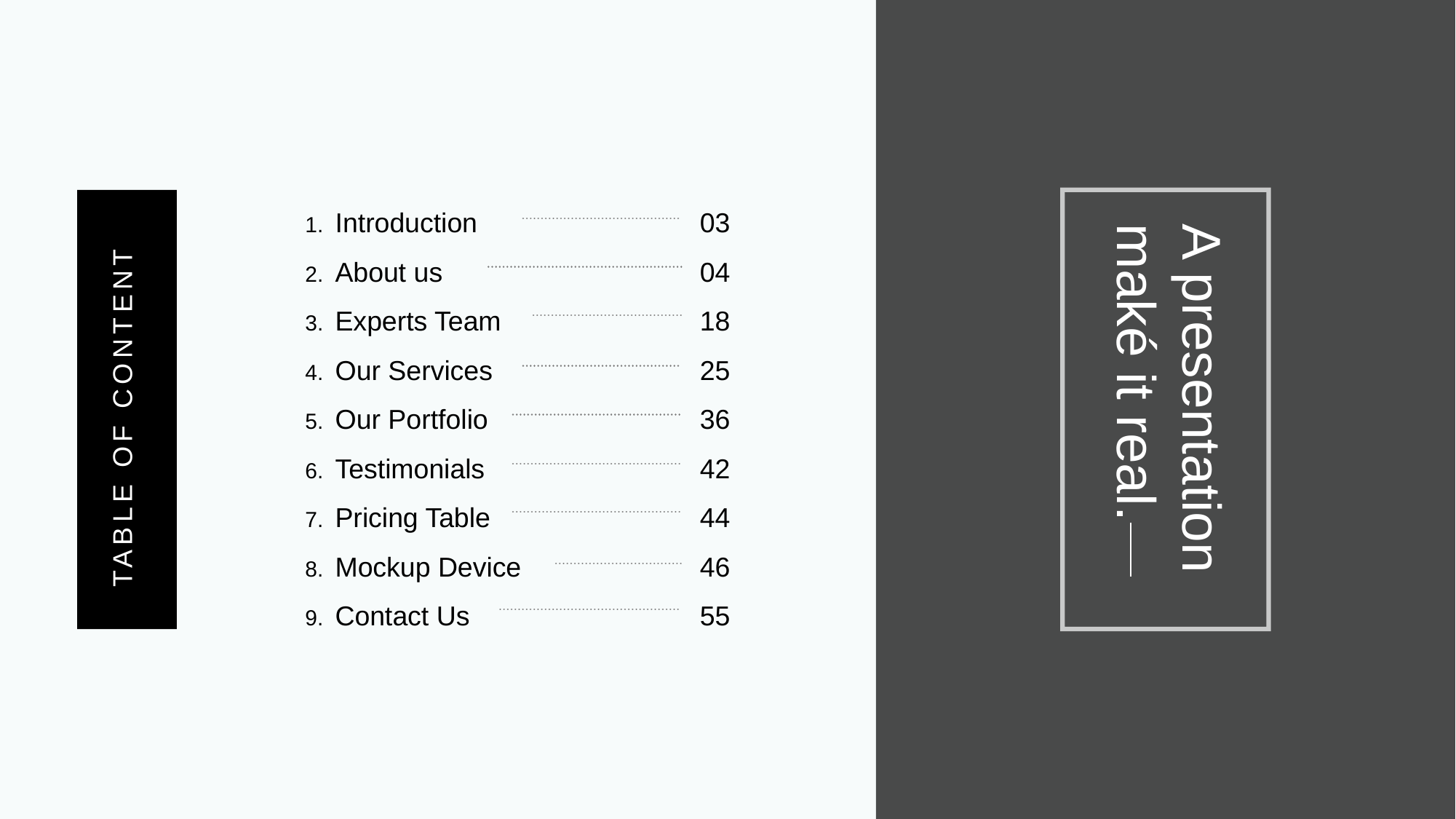

Introduction
About us
Experts Team
Our Services
Our Portfolio
Testimonials
Pricing Table
Mockup Device
Contact Us
03
04
18
25
36
42
44
46
55

TABLE OF CONTENT
A presentation maké it real.